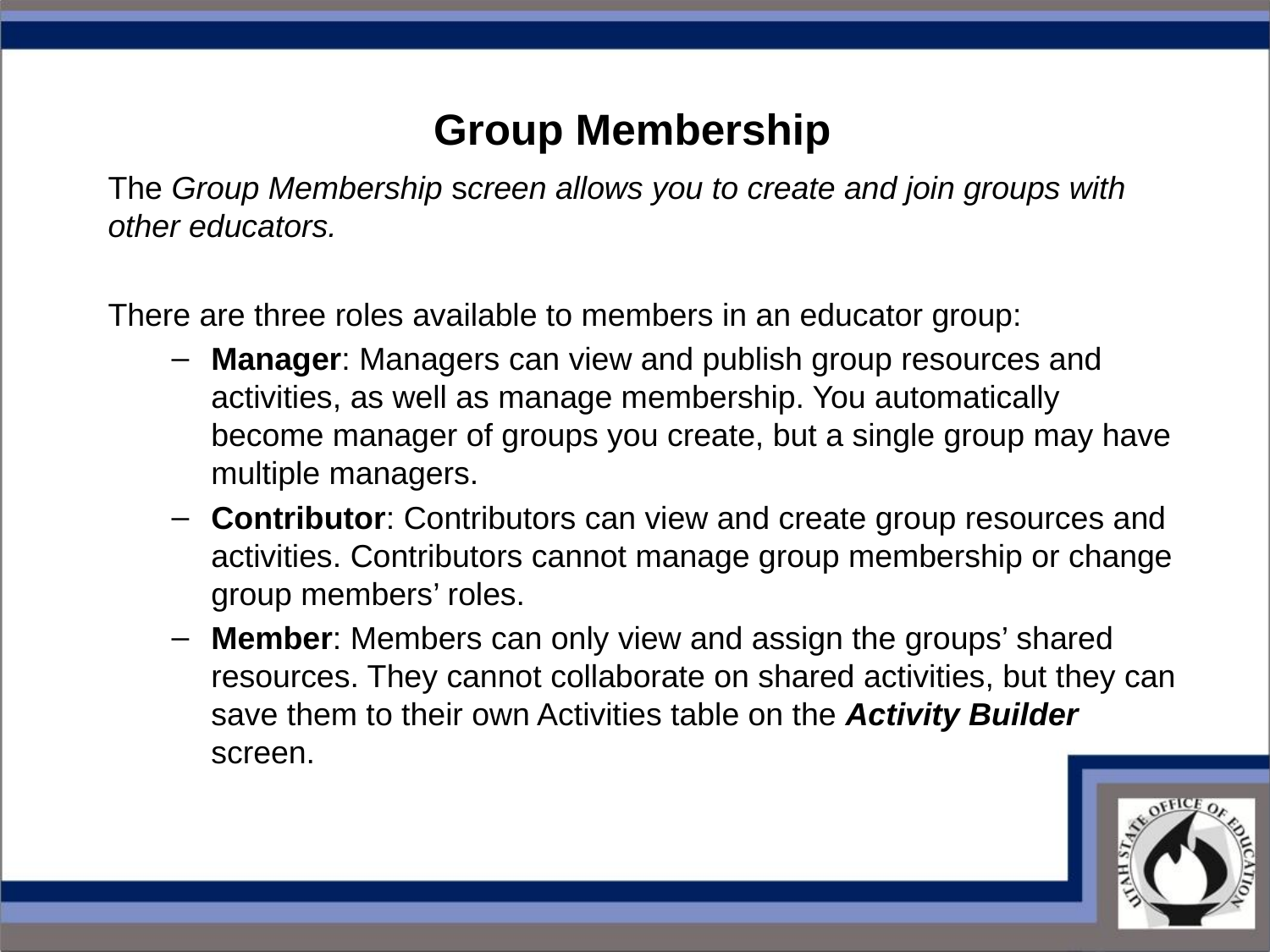

# Group Membership
The Group Membership screen allows you to create and join groups with other educators.

There are three roles available to members in an educator group:
Manager: Managers can view and publish group resources and activities, as well as manage membership. You automatically become manager of groups you create, but a single group may have multiple managers.
Contributor: Contributors can view and create group resources and activities. Contributors cannot manage group membership or change group members’ roles.
Member: Members can only view and assign the groups’ shared resources. They cannot collaborate on shared activities, but they can save them to their own Activities table on the Activity Builder screen.